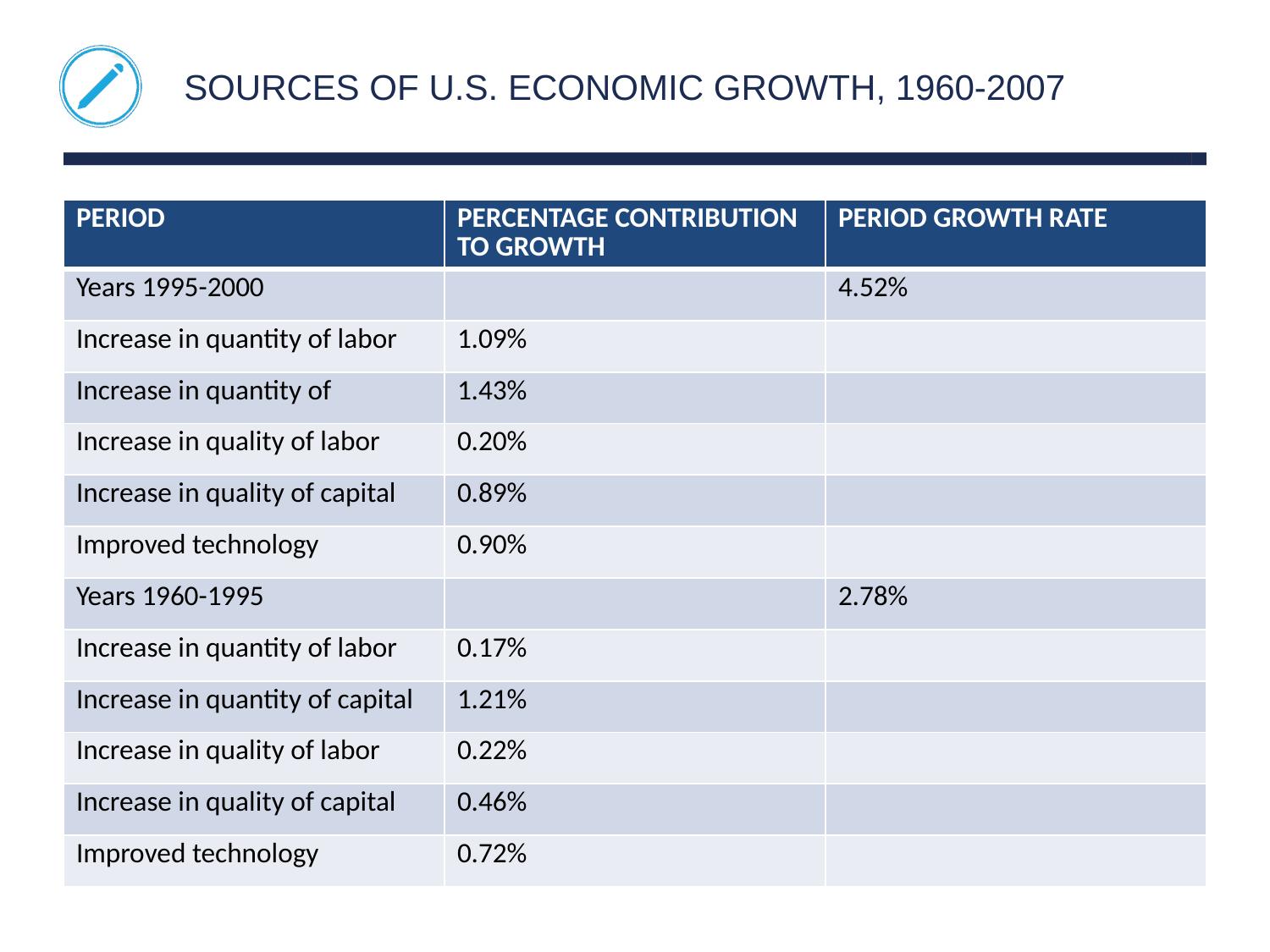

# Sources of U.S. Economic Growth, 1960-2007
| PERIOD | PERCENTAGE CONTRIBUTION TO GROWTH | PERIOD GROWTH RATE |
| --- | --- | --- |
| Years 1995-2000 |  | 4.52% |
| Increase in quantity of labor | 1.09% |  |
| Increase in quantity of | 1.43% |  |
| Increase in quality of labor | 0.20% |  |
| Increase in quality of capital | 0.89% |  |
| Improved technology | 0.90% |  |
| Years 1960-1995 |  | 2.78% |
| Increase in quantity of labor | 0.17% |  |
| Increase in quantity of capital | 1.21% |  |
| Increase in quality of labor | 0.22% |  |
| Increase in quality of capital | 0.46% |  |
| Improved technology | 0.72% |  |